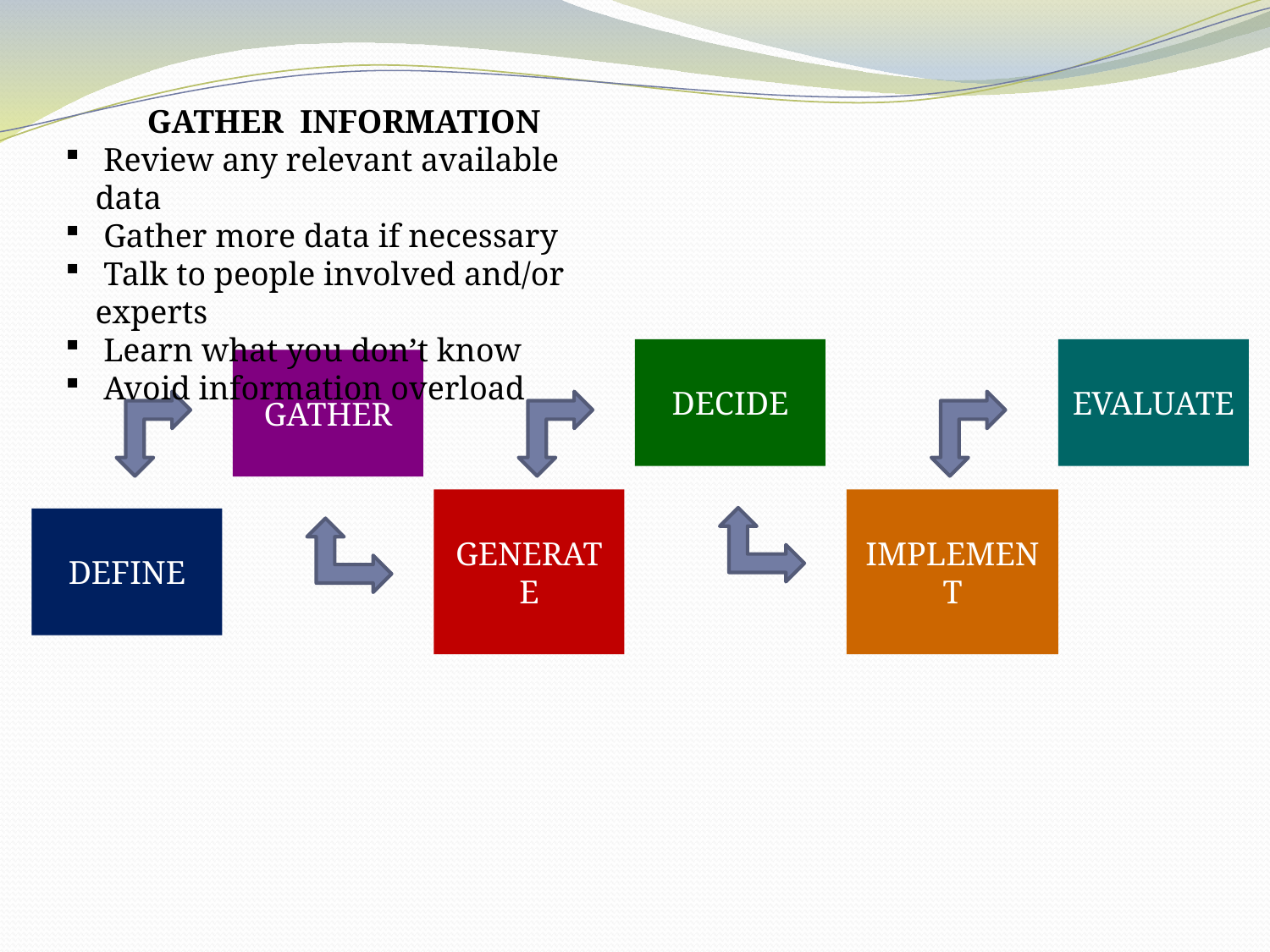

GATHER  INFORMATION
 Review any relevant available data
 Gather more data if necessary
 Talk to people involved and/or experts
 Learn what you don’t know
 Avoid information overload

DECIDE

EVALUATE

GATHER

DEFINE

GENERATE

IMPLEMENT